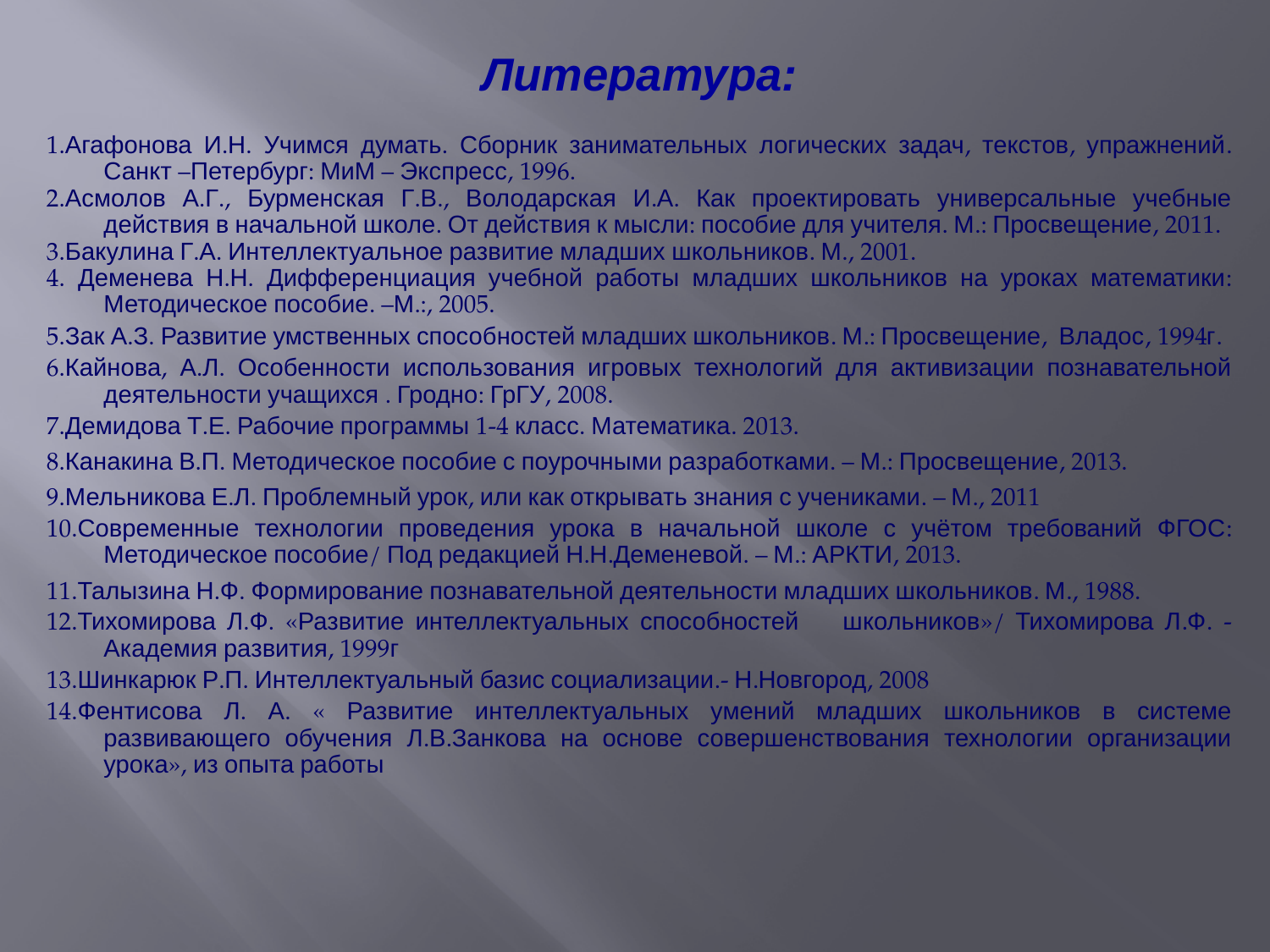

# Литература:
1.Агафонова И.Н. Учимся думать. Сборник занимательных логических задач, текстов, упражнений. Санкт –Петербург: МиМ – Экспресс, 1996.
2.Асмолов А.Г., Бурменская Г.В., Володарская И.А. Как проектировать универсальные учебные действия в начальной школе. От действия к мысли: пособие для учителя. М.: Просвещение, 2011.
3.Бакулина Г.А. Интеллектуальное развитие младших школьников. М., 2001.
4. Деменева Н.Н. Дифференциация учебной работы младших школьников на уроках математики: Методическое пособие. –М.:, 2005.
5.Зак А.З. Развитие умственных способностей младших школьников. М.: Просвещение,  Владос, 1994г.
6.Кайнова, А.Л. Особенности использования игровых технологий для активизации познавательной деятельности учащихся . Гродно: ГрГУ, 2008.
7.Демидова Т.Е. Рабочие программы 1-4 класс. Математика. 2013.
8.Канакина В.П. Методическое пособие с поурочными разработками. – М.: Просвещение, 2013.
9.Мельникова Е.Л. Проблемный урок, или как открывать знания с учениками. – М., 2011
10.Современные технологии проведения урока в начальной школе с учётом требований ФГОС: Методическое пособие/ Под редакцией Н.Н.Деменевой. – М.: АРКТИ, 2013.
11.Талызина Н.Ф. Формирование познавательной деятельности младших школьников. М., 1988.
12.Тихомирова Л.Ф. «Развитие интеллектуальных способностей    школьников»/ Тихомирова Л.Ф. -Академия развития, 1999г
13.Шинкарюк Р.П. Интеллектуальный базис социализации.- Н.Новгород, 2008
14.Фентисова Л. А. « Развитие интеллектуальных умений младших школьников в системе развивающего обучения Л.В.Занкова на основе совершенствования технологии организации урока», из опыта работы